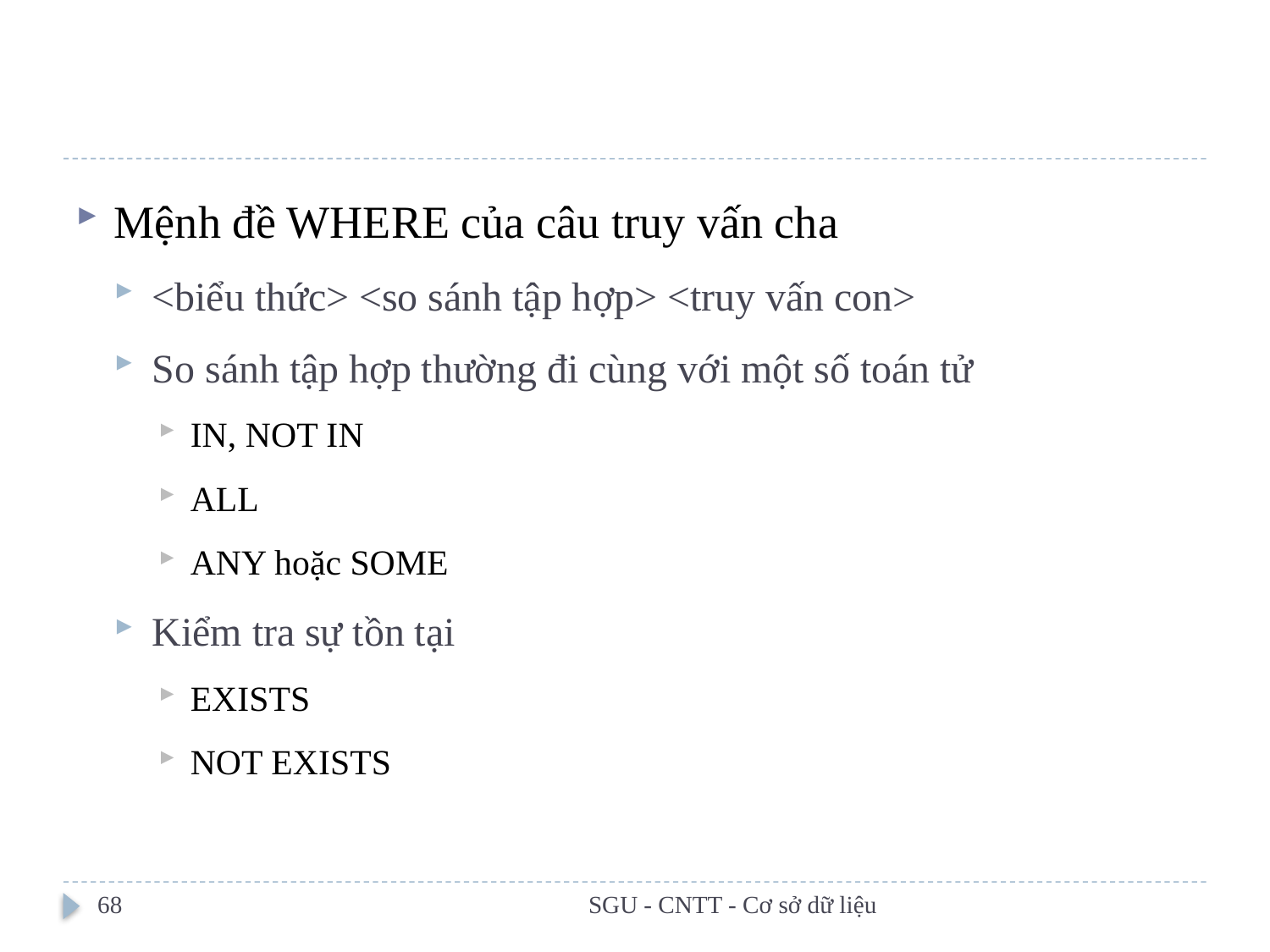

#
Mệnh đề WHERE của câu truy vấn cha
<biểu thức> <so sánh tập hợp> <truy vấn con>
So sánh tập hợp thường đi cùng với một số toán tử
IN, NOT IN
ALL
ANY hoặc SOME
Kiểm tra sự tồn tại
EXISTS
NOT EXISTS

68
SGU - CNTT - Cơ sở dữ liệu